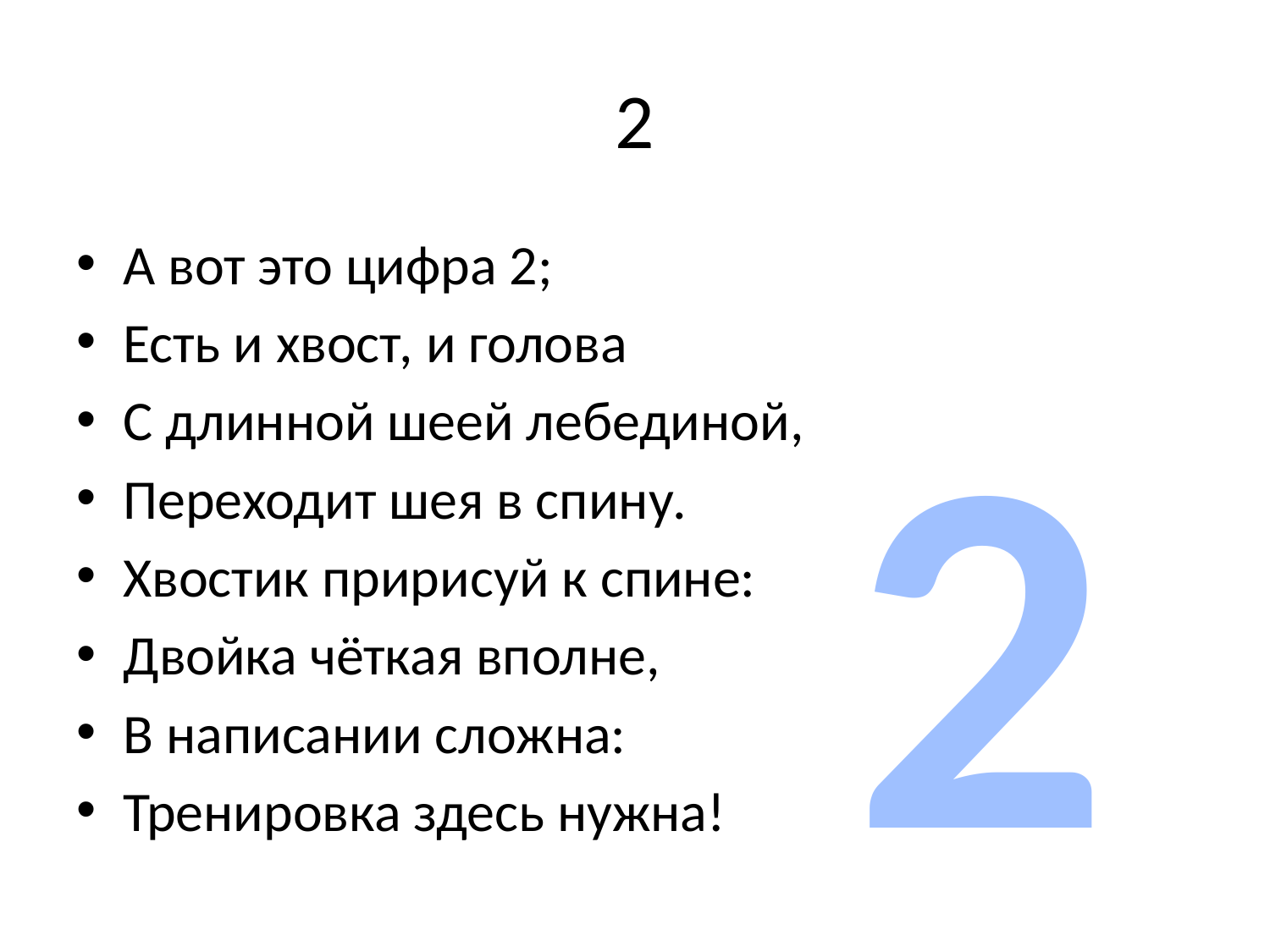

# 2
А вот это цифра 2;
Есть и хвост, и голова
С длинной шеей лебединой,
Переходит шея в спину.
Хвостик пририсуй к спине:
Двойка чёткая вполне,
В написании сложна:
Тренировка здесь нужна!
2